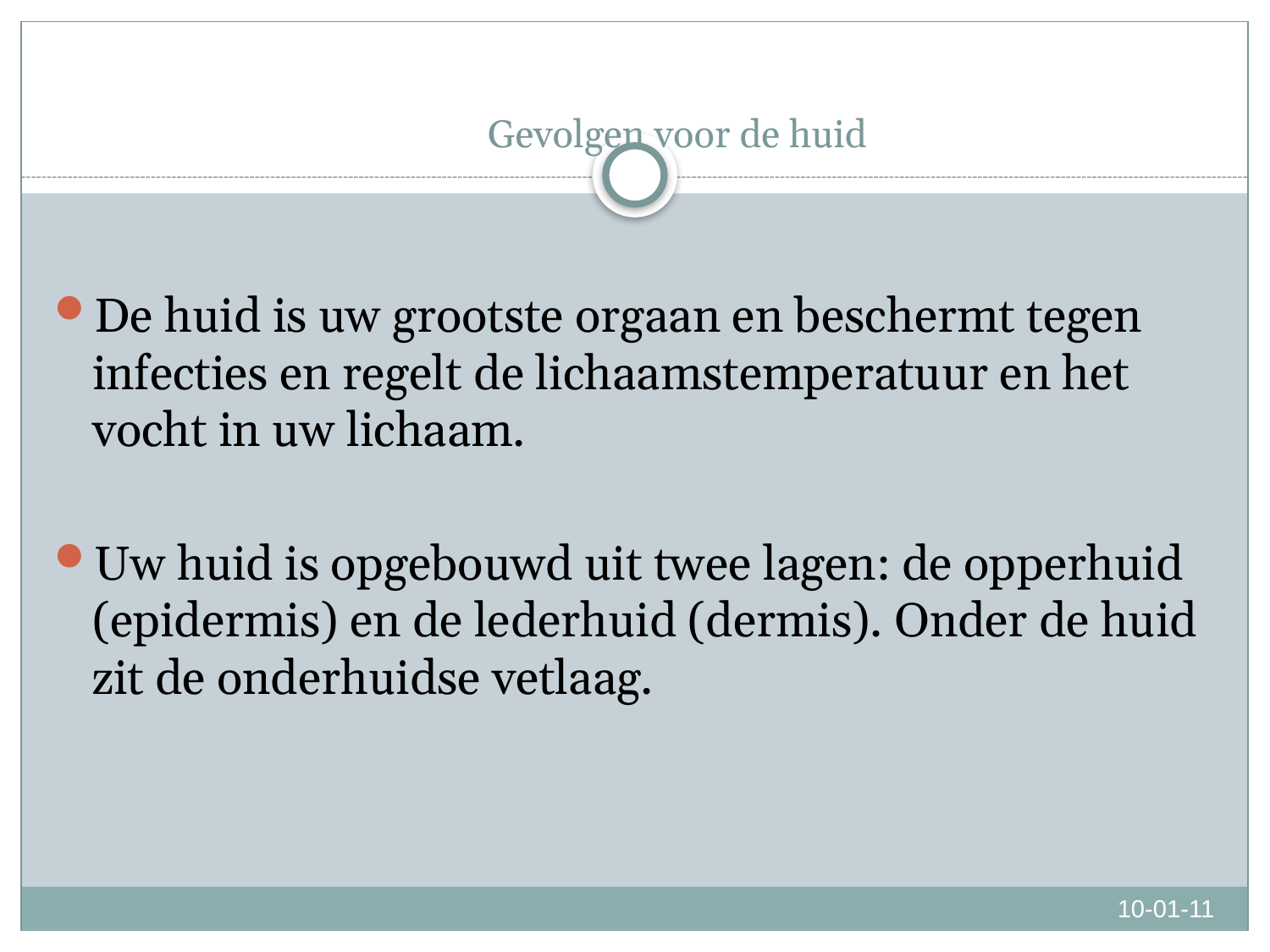

# Gevolgen voor de huid

De huid is uw grootste orgaan en beschermt tegen infecties en regelt de lichaamstemperatuur en het vocht in uw lichaam.

Uw huid is opgebouwd uit twee lagen: de opperhuid (epidermis) en de lederhuid (dermis). Onder de huid zit de onderhuidse vetlaag.

10-01-11